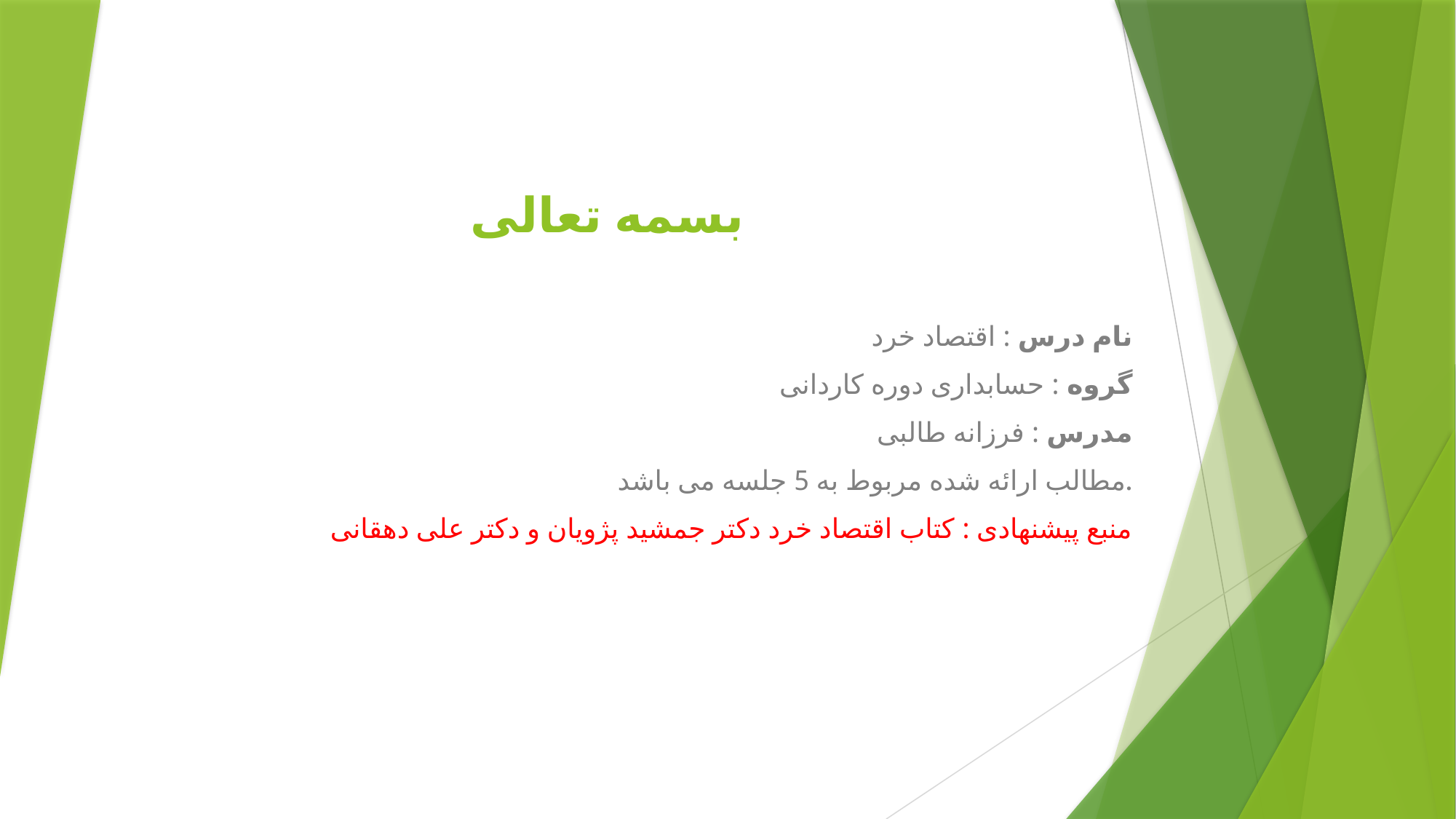

# بسمه تعالی
نام درس : اقتصاد خرد
گروه : حسابداری دوره کاردانی
مدرس : فرزانه طالبی
مطالب ارائه شده مربوط به 5 جلسه می باشد.
منبع پیشنهادی : کتاب اقتصاد خرد دکتر جمشید پژویان و دکتر علی دهقانی